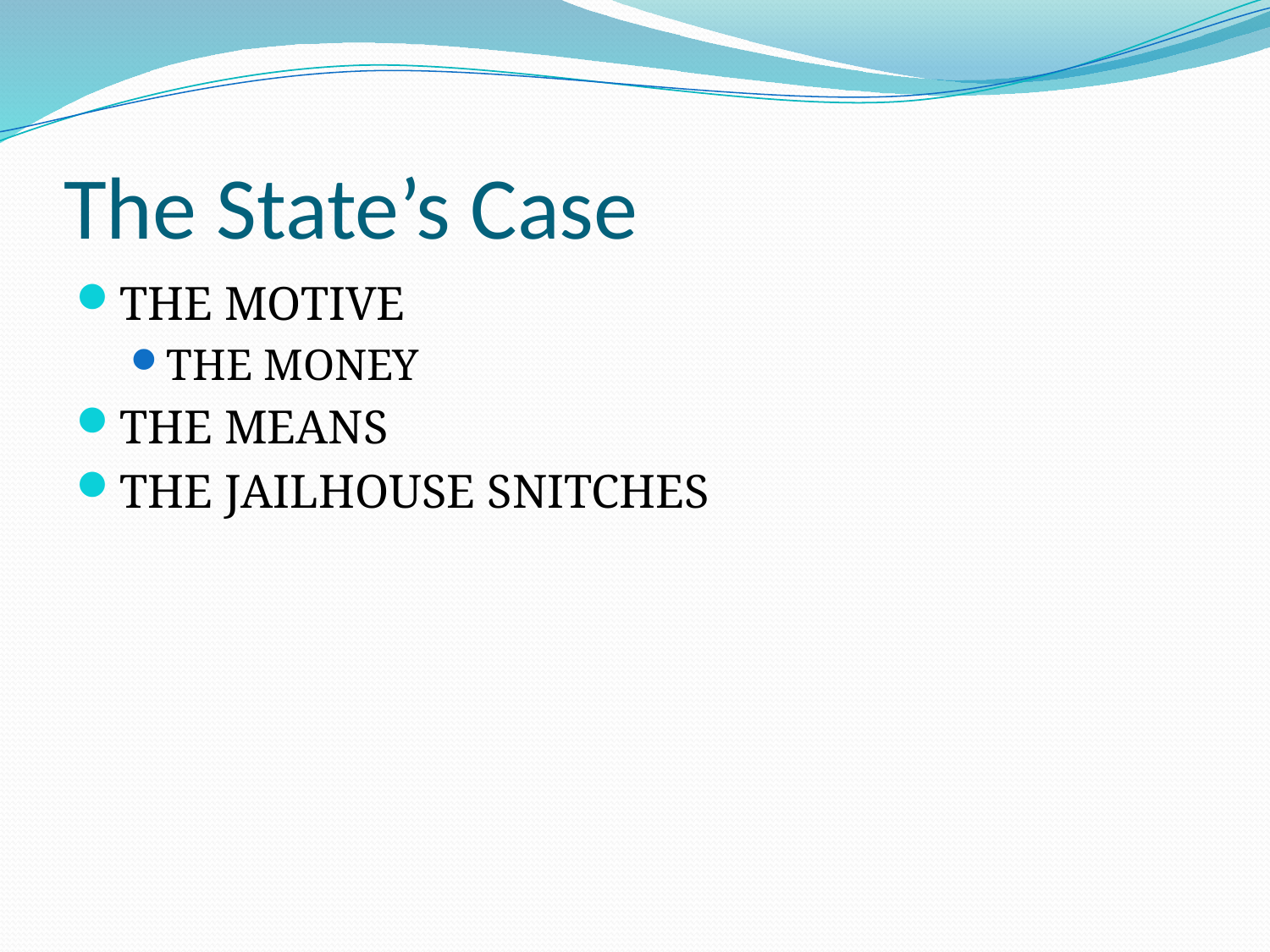

# The State’s Case
THE MOTIVE
THE MONEY
THE MEANS
THE JAILHOUSE SNITCHES